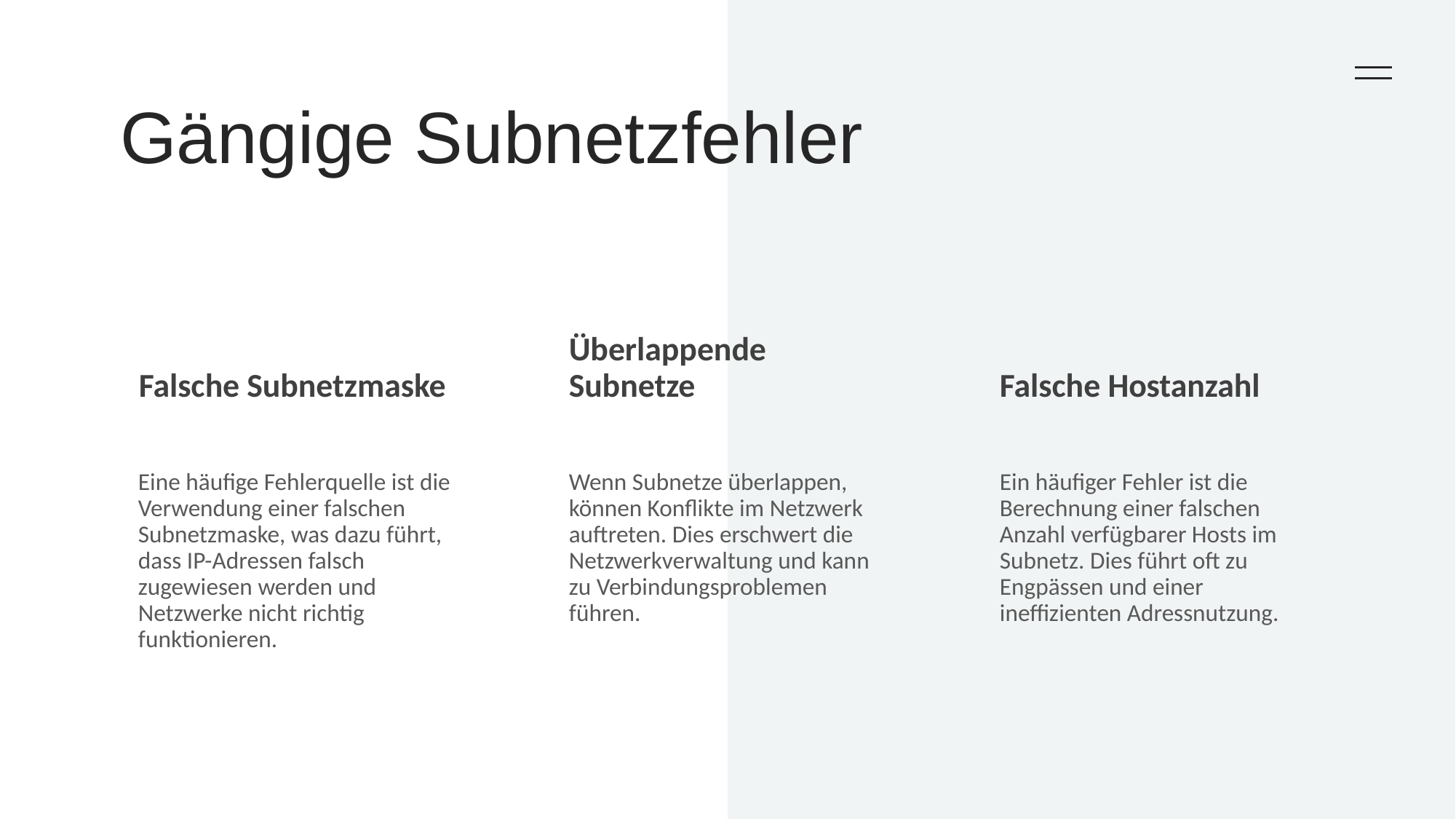

# Gängige Subnetzfehler
Überlappende Subnetze
Falsche Hostanzahl
Falsche Subnetzmaske
Eine häufige Fehlerquelle ist die Verwendung einer falschen Subnetzmaske, was dazu führt, dass IP-Adressen falsch zugewiesen werden und Netzwerke nicht richtig funktionieren.
Wenn Subnetze überlappen, können Konflikte im Netzwerk auftreten. Dies erschwert die Netzwerkverwaltung und kann zu Verbindungsproblemen führen.
Ein häufiger Fehler ist die Berechnung einer falschen Anzahl verfügbarer Hosts im Subnetz. Dies führt oft zu Engpässen und einer ineffizienten Adressnutzung.